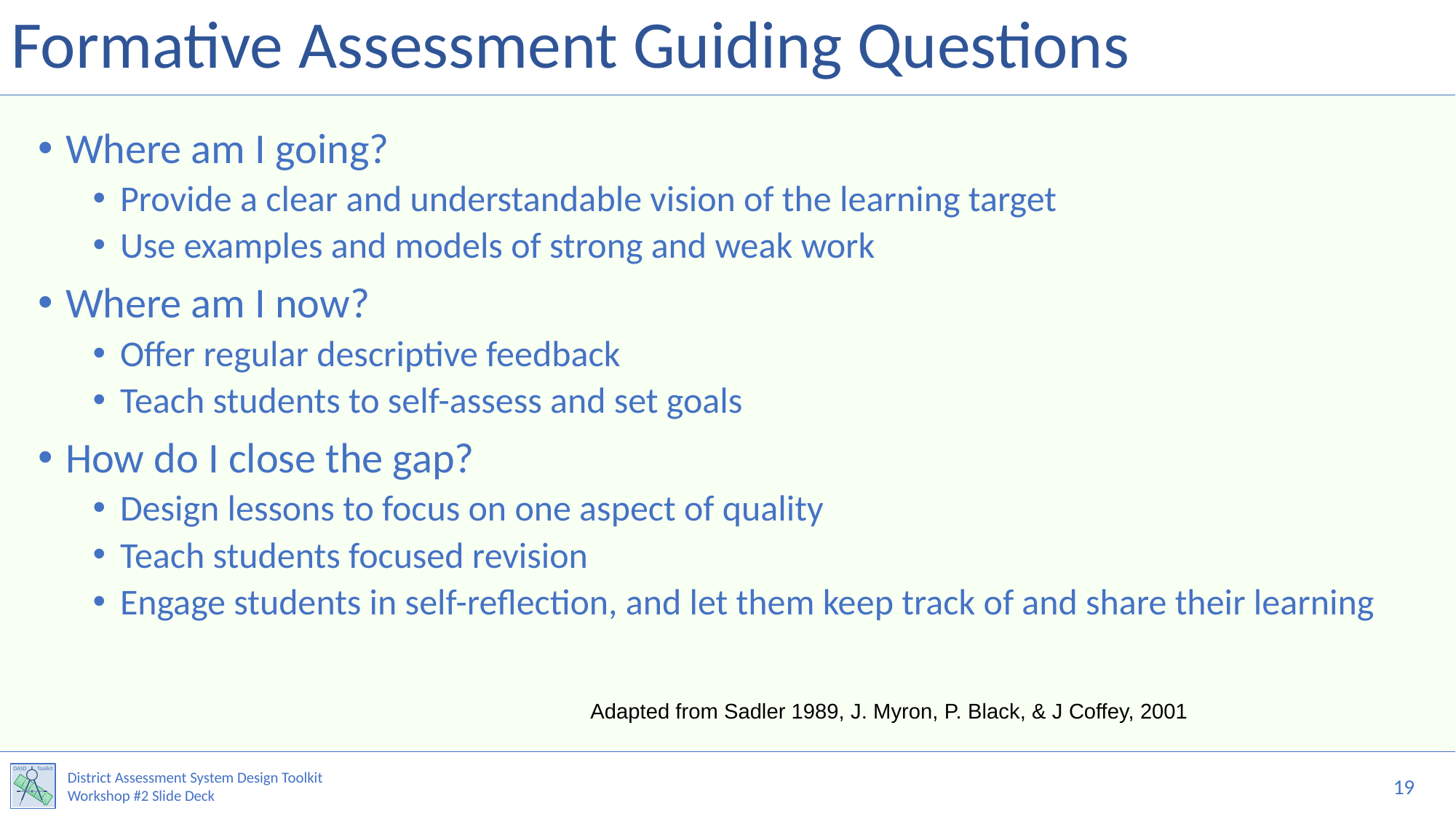

# Formative Assessment Guiding Questions
Where am I going?
Provide a clear and understandable vision of the learning target
Use examples and models of strong and weak work
Where am I now?
Offer regular descriptive feedback
Teach students to self-assess and set goals
How do I close the gap?
Design lessons to focus on one aspect of quality
Teach students focused revision
Engage students in self-reflection, and let them keep track of and share their learning

Adapted from Sadler 1989, J. Myron, P. Black, & J Coffey, 2001